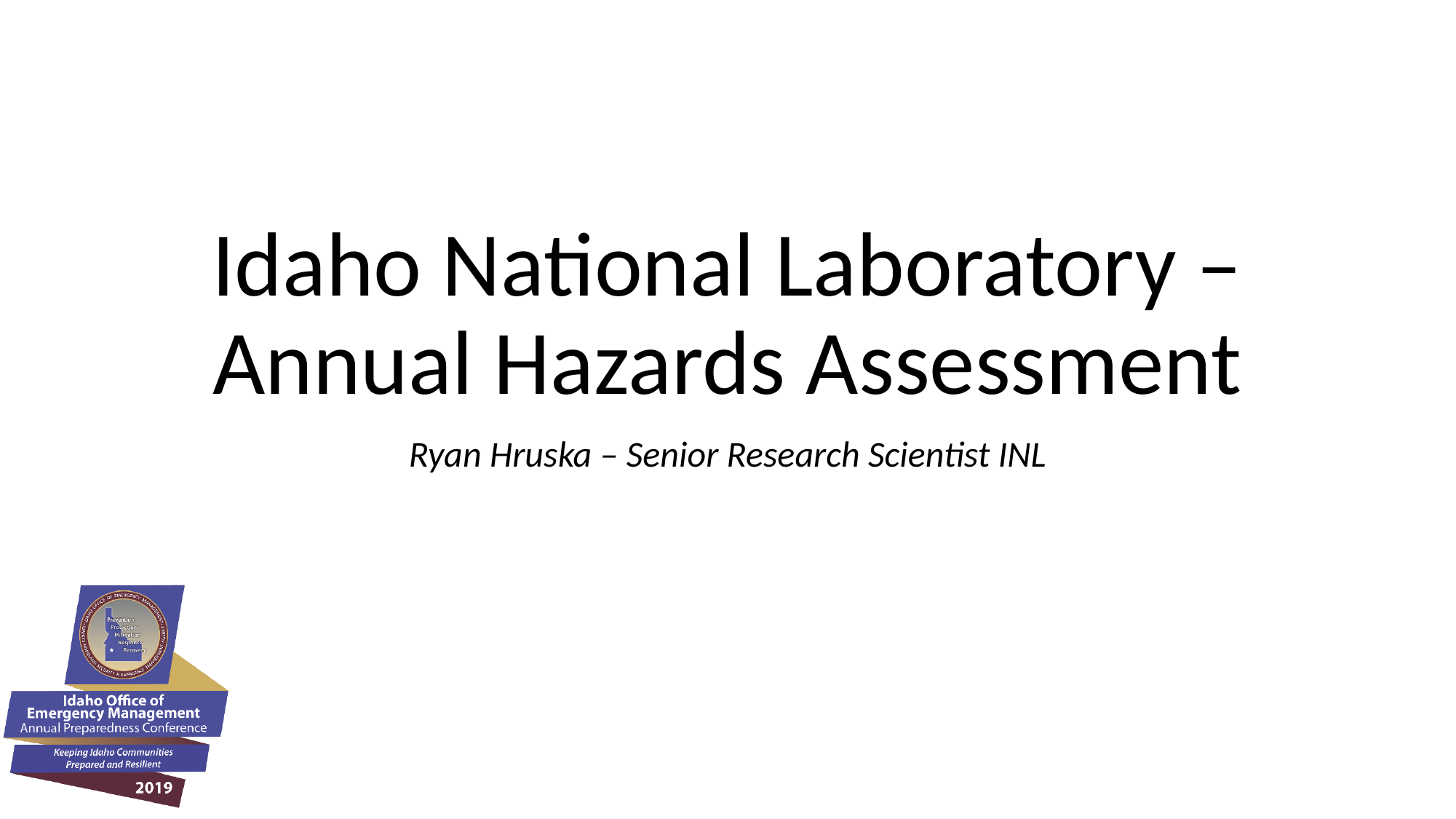

# Idaho National Laboratory – Annual Hazards Assessment
Ryan Hruska – Senior Research Scientist INL